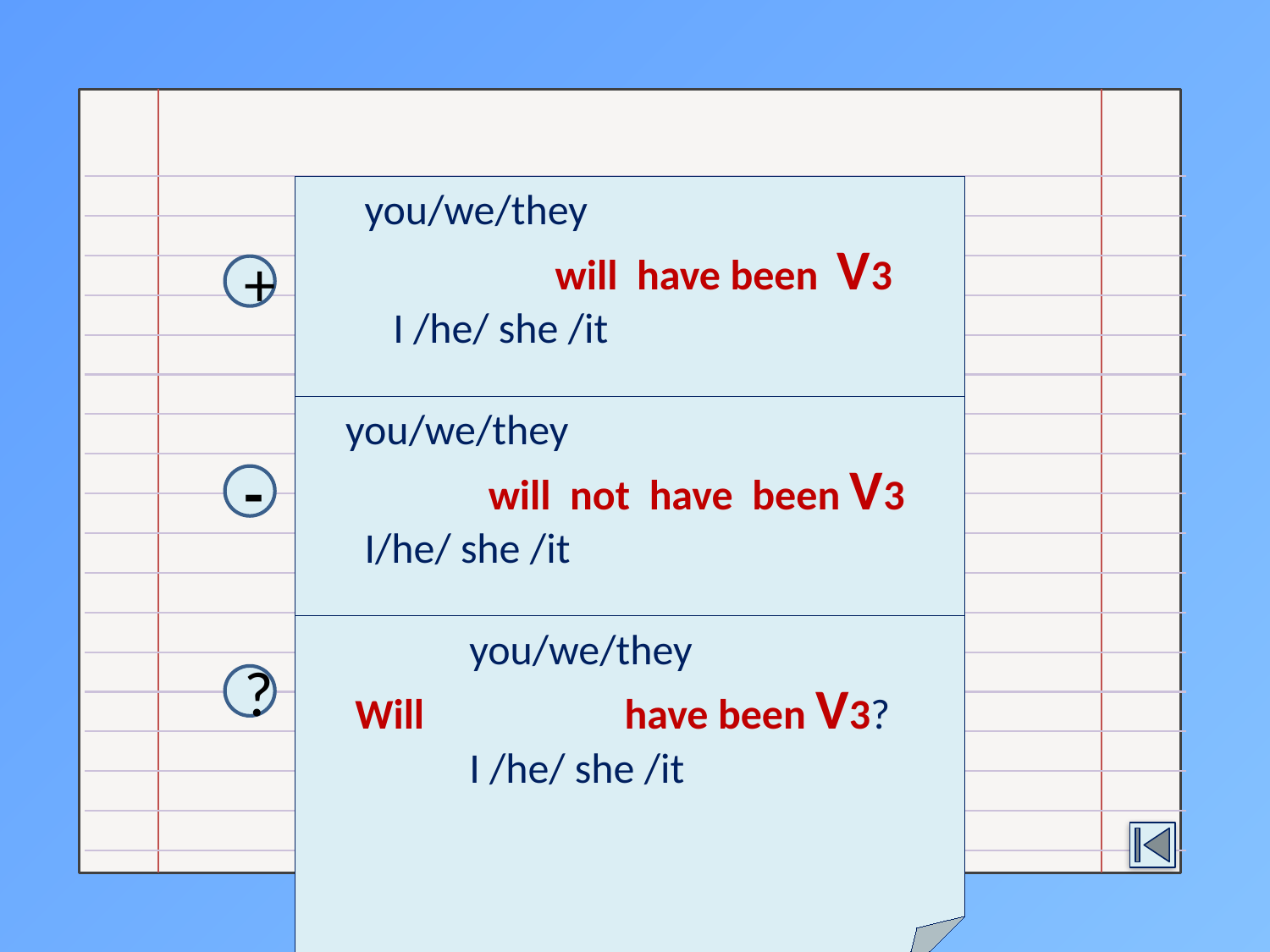

you/we/they
                          will  have been  V3
         I /he/ she /it

+
    you/we/they
                   will  not  have  been V3
      I/he/ she /it

-
                 you/we/they
     Will                     have been V3?
                 I /he/ she /it

?